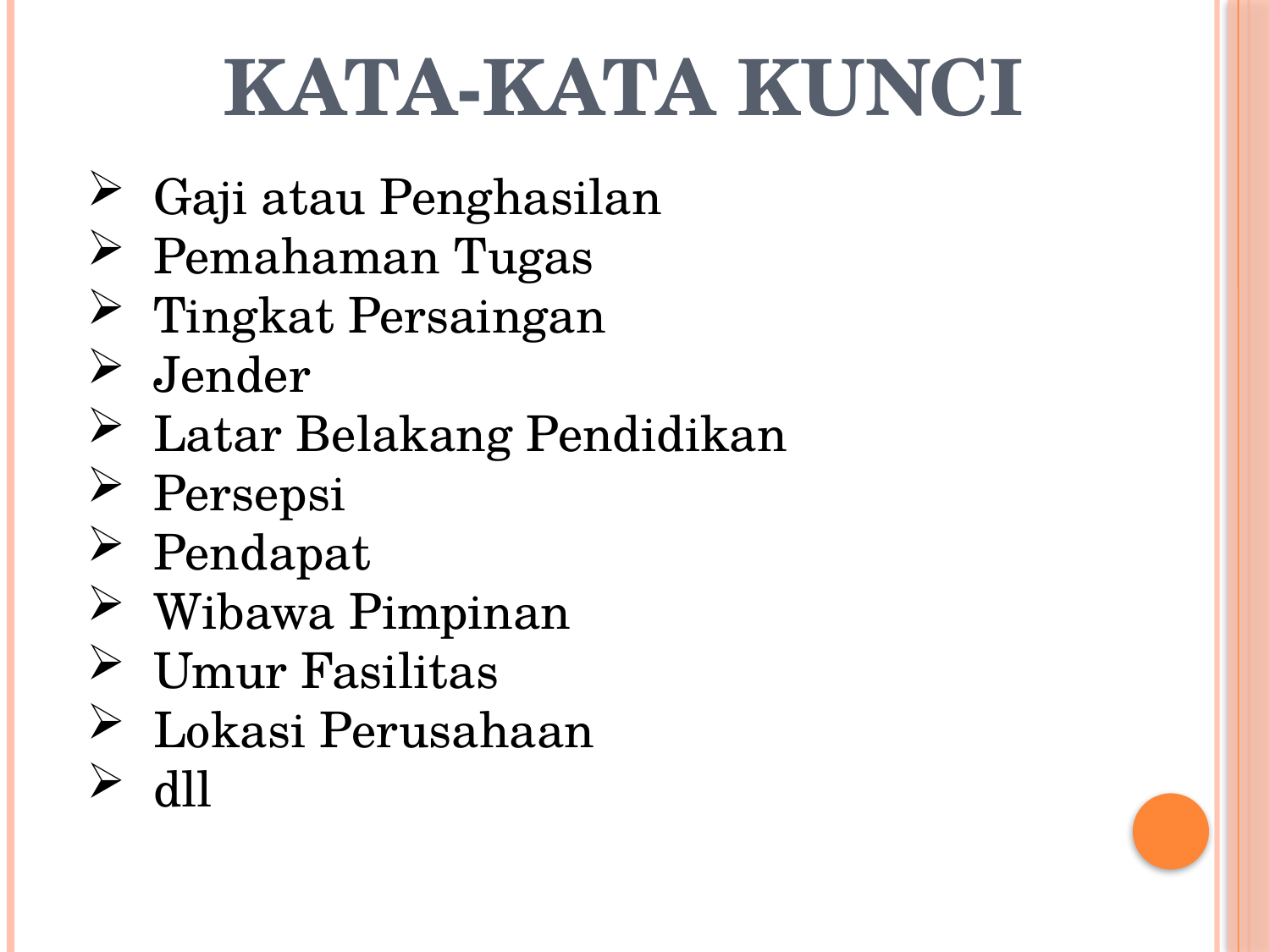

# Kata-kata kunci
  Gaji atau Penghasilan
  Pemahaman Tugas
  Tingkat Persaingan
  Jender
  Latar Belakang Pendidikan
  Persepsi
  Pendapat
  Wibawa Pimpinan
  Umur Fasilitas
  Lokasi Perusahaan
  dll